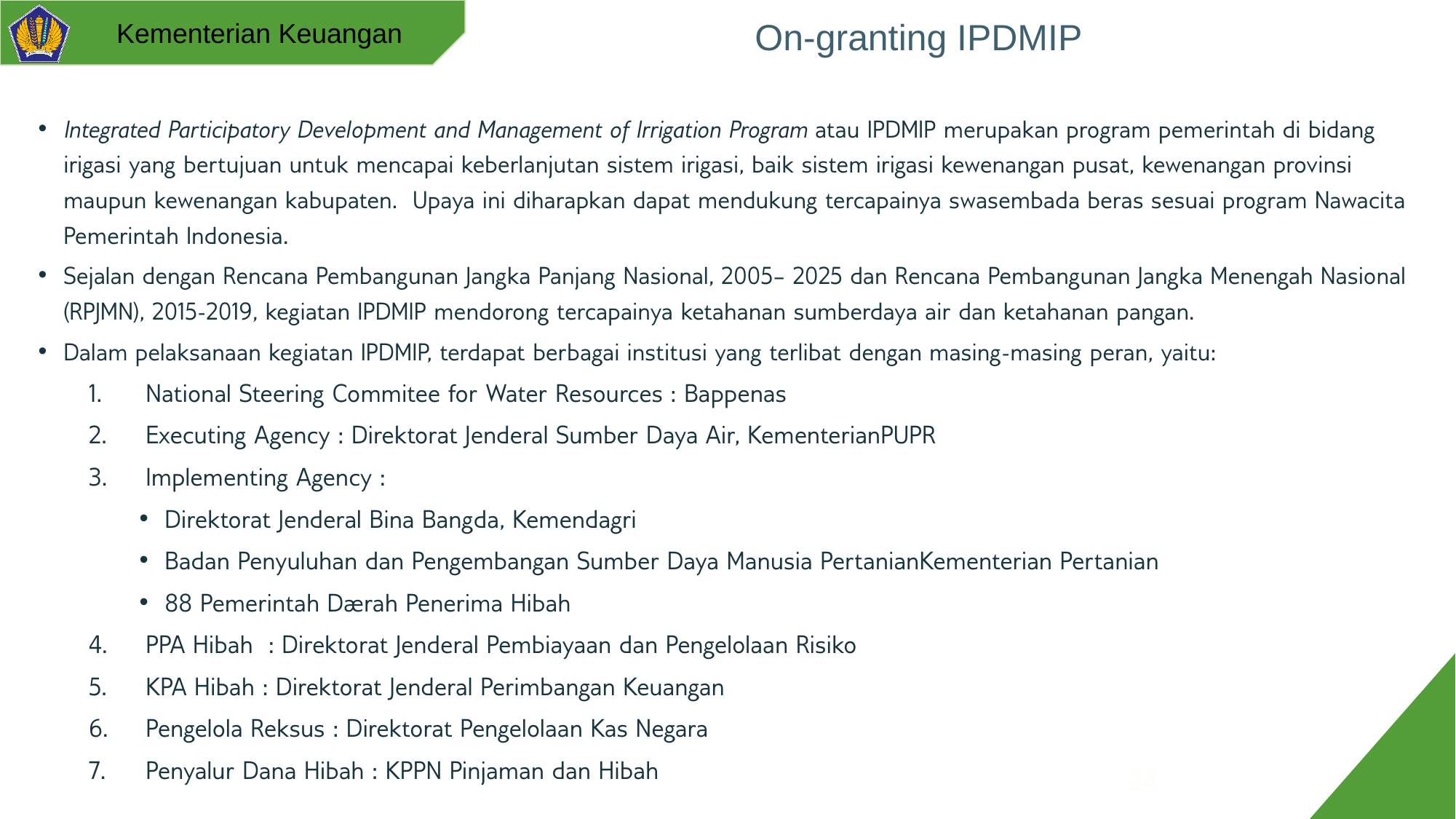

# On-granting IPDMIP
Integrated Participatory Development and Management of Irrigation Program atau IPDMIP merupakan program pemerintah di bidang irigasi yang bertujuan untuk mencapai keberlanjutan sistem irigasi, baik sistem irigasi kewenangan pusat, kewenangan provinsi maupun kewenangan kabupaten.  Upaya ini diharapkan dapat mendukung tercapainya swasembada beras sesuai program Nawacita Pemerintah Indonesia.
Sejalan dengan Rencana Pembangunan Jangka Panjang Nasional, 2005– 2025 dan Rencana Pembangunan Jangka Menengah Nasional (RPJMN), 2015-2019, kegiatan IPDMIP mendorong tercapainya ketahanan sumberdaya air dan ketahanan pangan.
Dalam pelaksanaan kegiatan IPDMIP, terdapat berbagai institusi yang terlibat dengan masing-masing peran, yaitu:
National Steering Commitee for Water Resources : Bappenas
Executing Agency : Direktorat Jenderal Sumber Daya Air, KementerianPUPR
Implementing Agency :
Direktorat Jenderal Bina Bangda, Kemendagri
Badan Penyuluhan dan Pengembangan Sumber Daya Manusia PertanianKementerian Pertanian
88 Pemerintah Daerah Penerima Hibah
PPA Hibah  : Direktorat Jenderal Pembiayaan dan Pengelolaan Risiko
KPA Hibah : Direktorat Jenderal Perimbangan Keuangan
Pengelola Reksus : Direktorat Pengelolaan Kas Negara
Penyalur Dana Hibah : KPPN Pinjaman dan Hibah
24